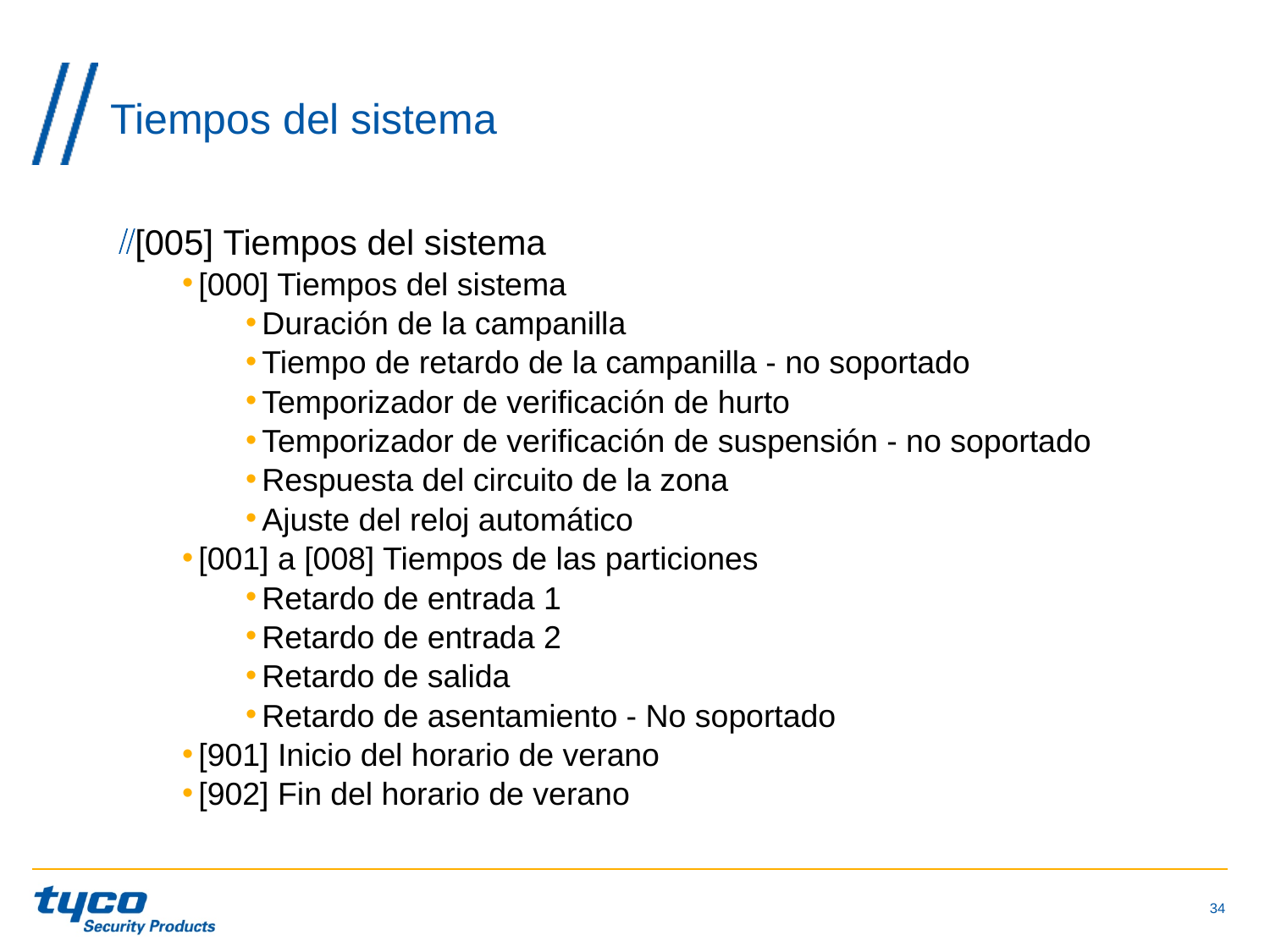

# Tiempos del sistema
[005] Tiempos del sistema
[000] Tiempos del sistema
Duración de la campanilla
Tiempo de retardo de la campanilla - no soportado
Temporizador de verificación de hurto
Temporizador de verificación de suspensión - no soportado
Respuesta del circuito de la zona
Ajuste del reloj automático
[001] a [008] Tiempos de las particiones
Retardo de entrada 1
Retardo de entrada 2
Retardo de salida
Retardo de asentamiento - No soportado
[901] Inicio del horario de verano
[902] Fin del horario de verano

34